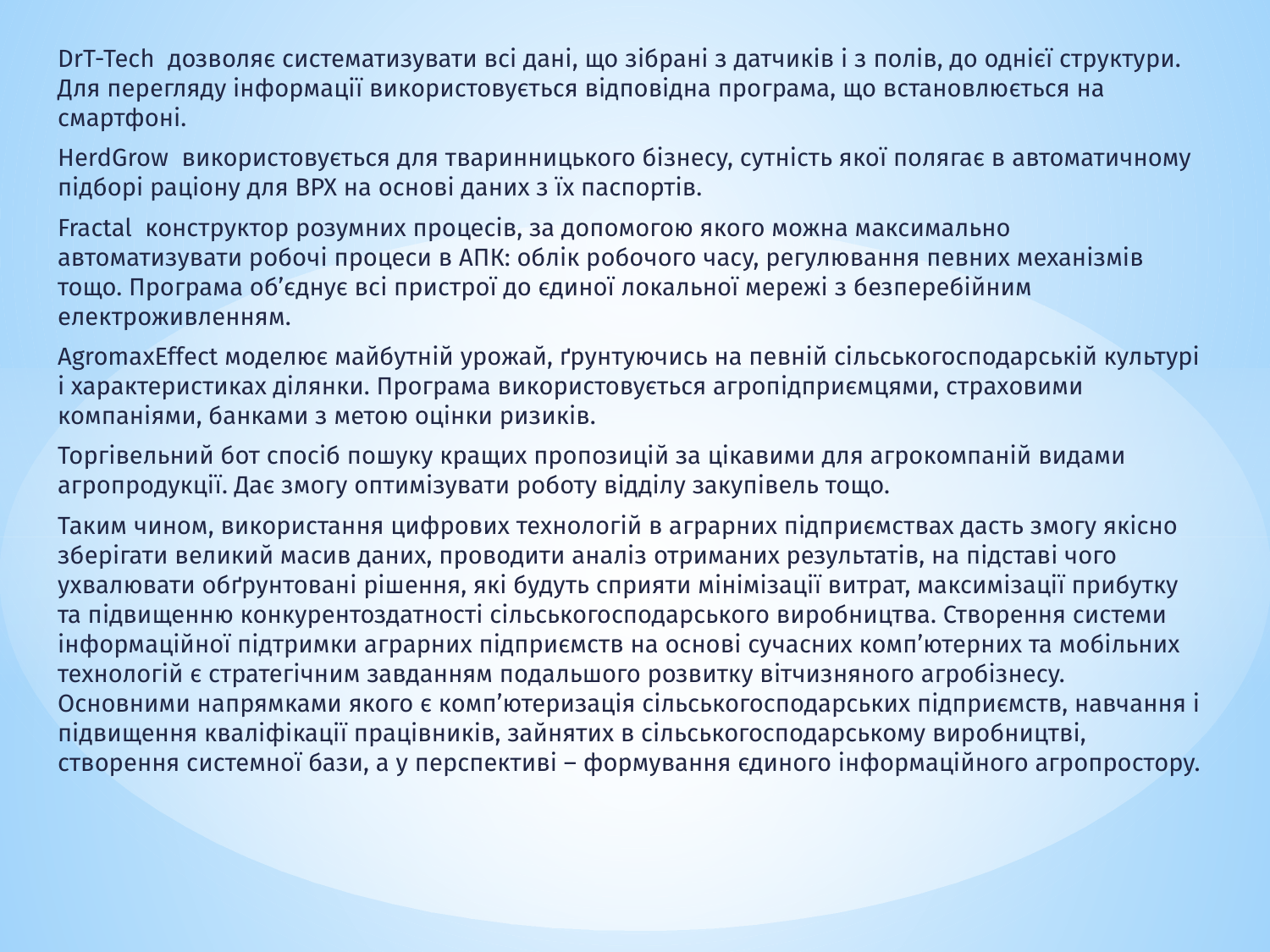

DrT-Tech  дозволяє систематизувати всі дані, що зібрані з датчиків і з полів, до однієї структури. Для перегляду інформації використовується відповідна програма, що встановлюється на смартфоні.
HerdGrow  використовується для тваринницького бізнесу, сутність якої полягає в автоматичному підборі раціону для ВРХ на основі даних з їх паспортів.
Fractal  конструктор розумних процесів, за допомогою якого можна максимально автоматизувати робочі процеси в АПК: облік робочого часу, регулювання певних механізмів тощо. Програма об’єднує всі пристрої до єдиної локальної мережі з безперебійним електроживленням.
AgromaxEffect моделює майбутній урожай, ґрунтуючись на певній сільськогосподарській культурі і характеристиках ділянки. Програма використовується агропідприємцями, страховими компаніями, банками з метою оцінки ризиків.
Торгівельний бот спосіб пошуку кращих пропозицій за цікавими для агрокомпаній видами агропродукції. Дає змогу оптимізувати роботу відділу закупівель тощо.
Таким чином, використання цифрових технологій в аграрних підприємствах дасть змогу якісно зберігати великий масив даних, проводити аналіз отриманих результатів, на підставі чого ухвалювати обґрунтовані рішення, які будуть сприяти мінімізації витрат, максимізації прибутку та підвищенню конкурентоздатності сільськогосподарського виробництва. Створення системи інформаційної підтримки аграрних підприємств на основі сучасних комп’ютерних та мобільних технологій є стратегічним завданням подальшого розвитку вітчизняного агробізнесу. Основними напрямками якого є комп’ютеризація сільськогосподарських підприємств, навчання і підвищення кваліфікації працівників, зайнятих в сільськогосподарському виробництві, створення системної бази, а у перспективі – формування єдиного інформаційного агропростору.